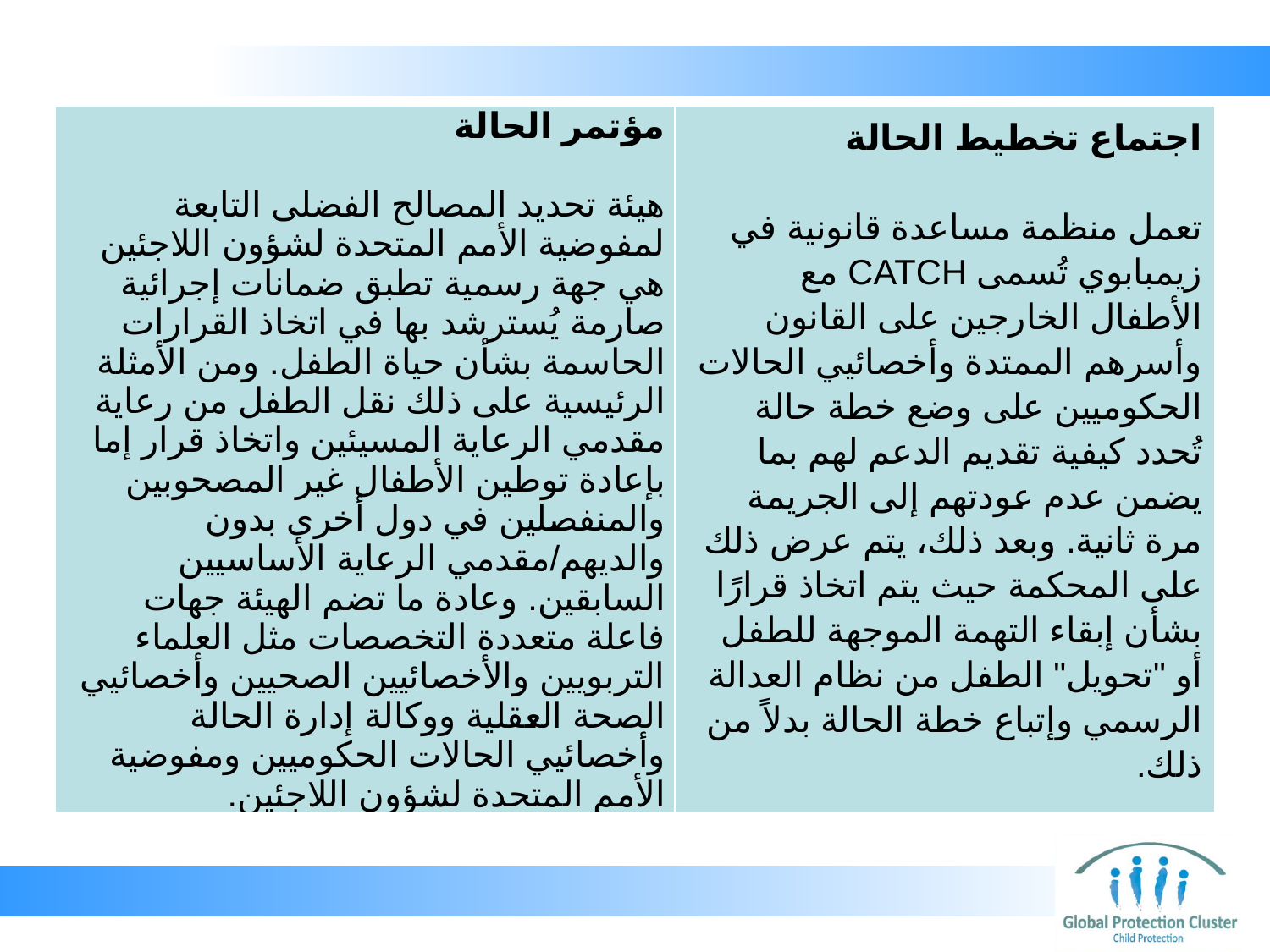

| مؤتمر الحالة   هيئة تحديد المصالح الفضلى التابعة لمفوضية الأمم المتحدة لشؤون اللاجئين هي جهة رسمية تطبق ضمانات إجرائية صارمة يُسترشد بها في اتخاذ القرارات الحاسمة بشأن حياة الطفل. ومن الأمثلة الرئيسية على ذلك نقل الطفل من رعاية مقدمي الرعاية المسيئين واتخاذ قرار إما بإعادة توطين الأطفال غير المصحوبين والمنفصلين في دول أخرى بدون والديهم/مقدمي الرعاية الأساسيين السابقين. وعادة ما تضم الهيئة جهات فاعلة متعددة التخصصات مثل العلماء التربويين والأخصائيين الصحيين وأخصائيي الصحة العقلية ووكالة إدارة الحالة وأخصائيي الحالات الحكوميين ومفوضية الأمم المتحدة لشؤون اللاجئين. | اجتماع تخطيط الحالة   تعمل منظمة مساعدة قانونية في زيمبابوي تُسمى CATCH مع الأطفال الخارجين على القانون وأسرهم الممتدة وأخصائيي الحالات الحكوميين على وضع خطة حالة تُحدد كيفية تقديم الدعم لهم بما يضمن عدم عودتهم إلى الجريمة مرة ثانية. وبعد ذلك، يتم عرض ذلك على المحكمة حيث يتم اتخاذ قرارًا بشأن إبقاء التهمة الموجهة للطفل أو "تحويل" الطفل من نظام العدالة الرسمي وإتباع خطة الحالة بدلاً من ذلك. |
| --- | --- |